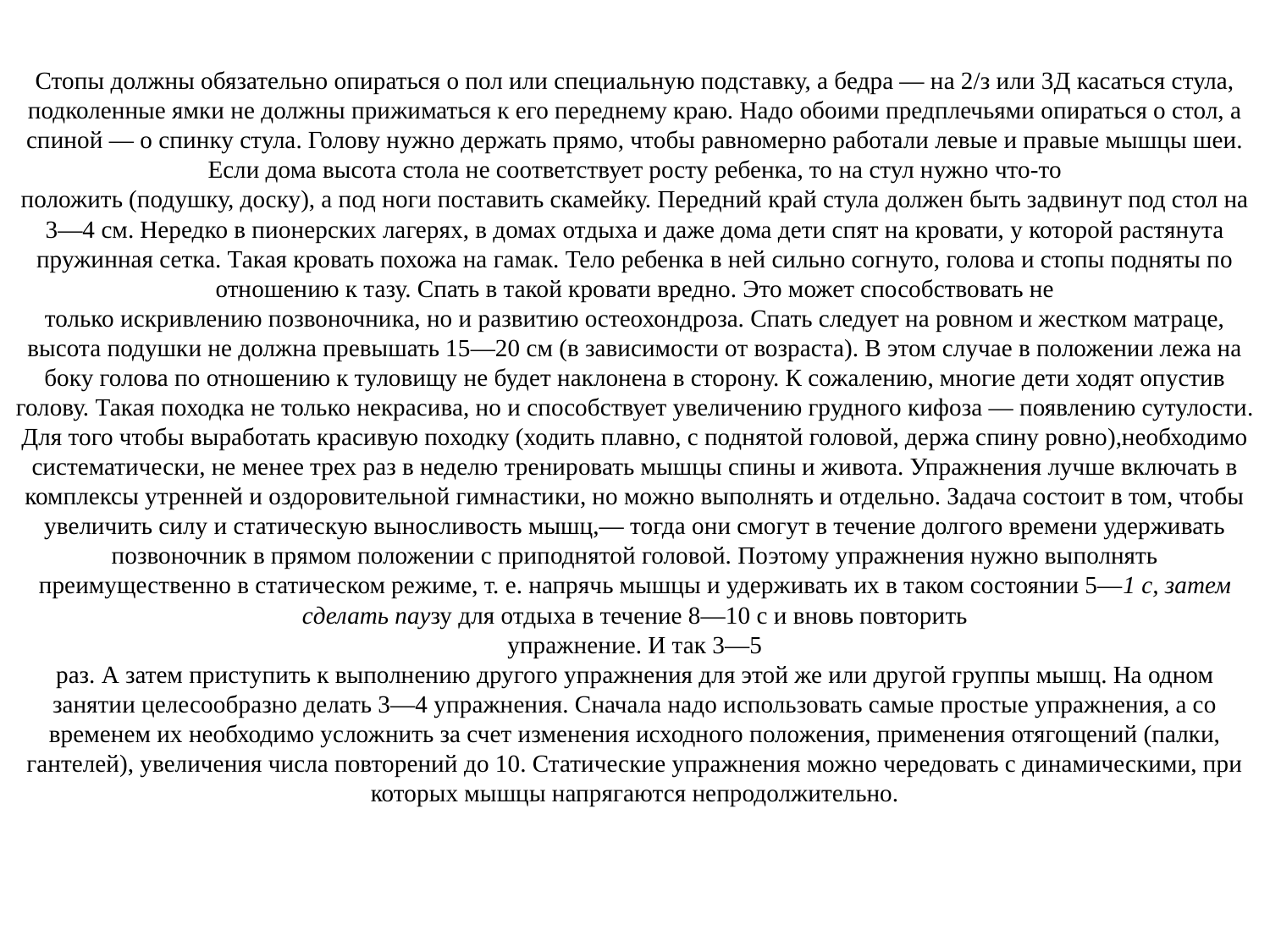

# Стопы должны обязательно опираться о пол или специальную подставку, а бедра — на 2/з или 3Д касаться стула, подколенные ямки не должны прижиматься к его переднему краю. Надо обоими предплечьями опираться о стол, а спиной — о спинку стула. Голову нужно держать прямо, чтобы равномерно работали левые и правые мышцы шеи. Если дома высота стола не соответствует росту ребенка, то на стул нужно что-то положить (подушку, доску), а под ноги поставить скамейку. Передний край стула должен быть задвинут под стол на 3—4 см. Нередко в пионерских лагерях, в домах отдыха и даже дома дети спят на кровати, у которой растянута пружинная сетка. Такая кровать похожа на гамак. Тело ребенка в ней сильно согнуто, голова и стопы подняты по отношению к тазу. Спать в такой кровати вредно. Это может способствовать не только искривлению позвоночника, но и развитию остеохондроза. Спать следует на ровном и жестком матраце, высота подушки не должна превышать 15—20 см (в зависимости от возраста). В этом случае в положении лежа на боку голова по отношению к туловищу не будет наклонена в сторону. К сожалению, многие дети ходят опустив голову. Такая походка не только некрасива, но и способствует увеличению грудного кифоза — появлению сутулости. Для того чтобы выработать красивую походку (ходить плавно, с поднятой головой, держа спину ровно),необходимо систематически, не менее трех раз в неделю тренировать мышцы спины и живота. Упражнения лучше включать в комплексы утренней и оздоровительной гимнастики, но можно выполнять и отдельно. Задача состоит в том, чтобы увеличить силу и статическую выносливость мышц,— тогда они смогут в течение долгого времени удерживать позвоночник в прямом положении с приподнятой головой. Поэтому упражнения нужно выполнять преимущественно в статическом режиме, т. е. напрячь мышцы и удерживать их в таком состоянии 5—1 с, затем сделать паузу для отдыха в течение 8—10 с и вновь повторить упражнение. И так 3—5 раз. А затем приступить к выполнению другого упражнения для этой же или другой группы мышц. На одном занятии целесообразно делать 3—4 упражнения. Сначала надо использовать самые простые упражнения, а со временем их необходимо усложнить за счет изменения исходного положения, применения отягощений (палки, гантелей), увеличения числа повторений до 10. Статические упражнения можно чередовать с динамическими, при которых мышцы напрягаются непродолжительно.